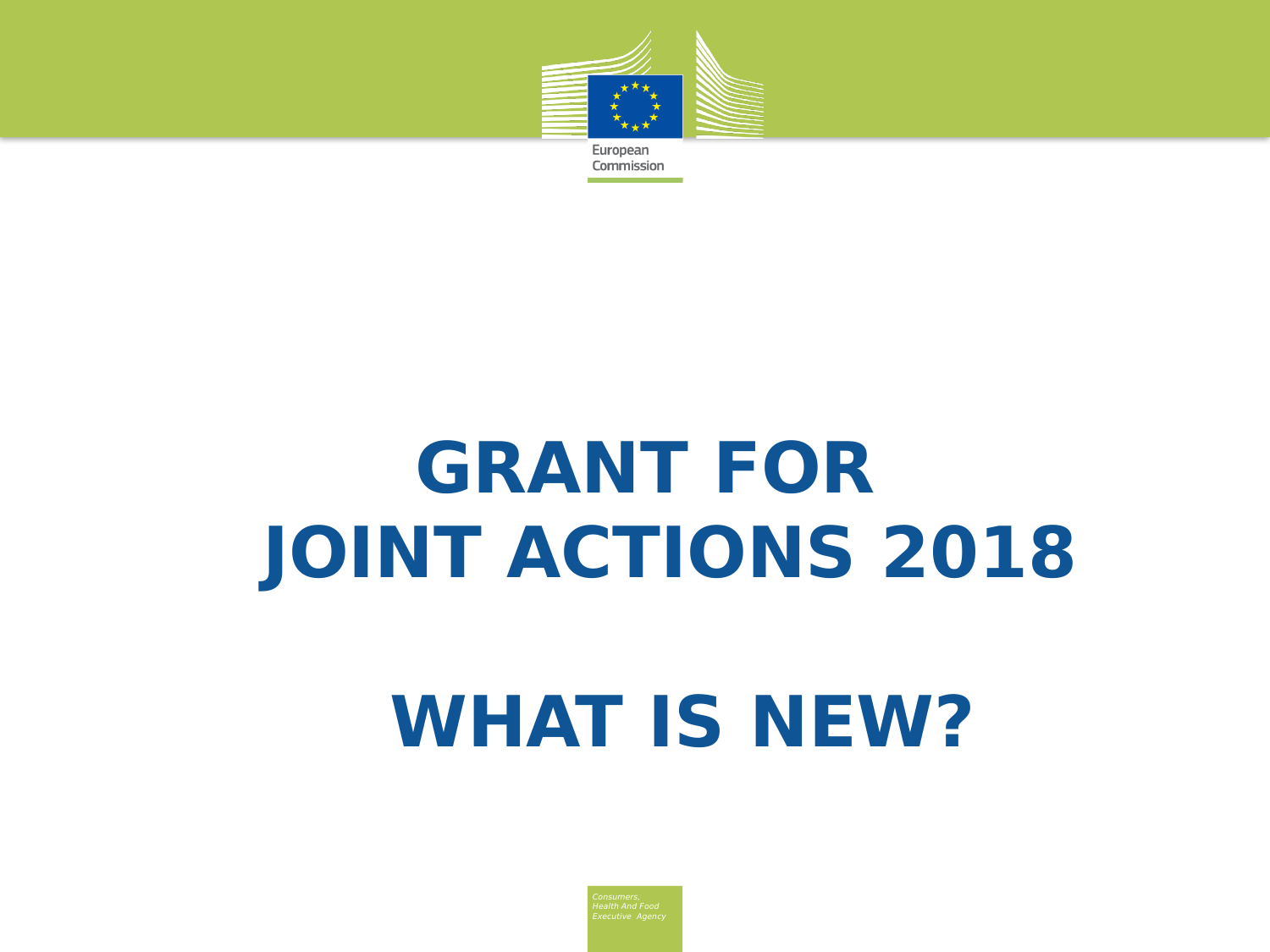

# Grant for Joint Actions 2018 What is new?